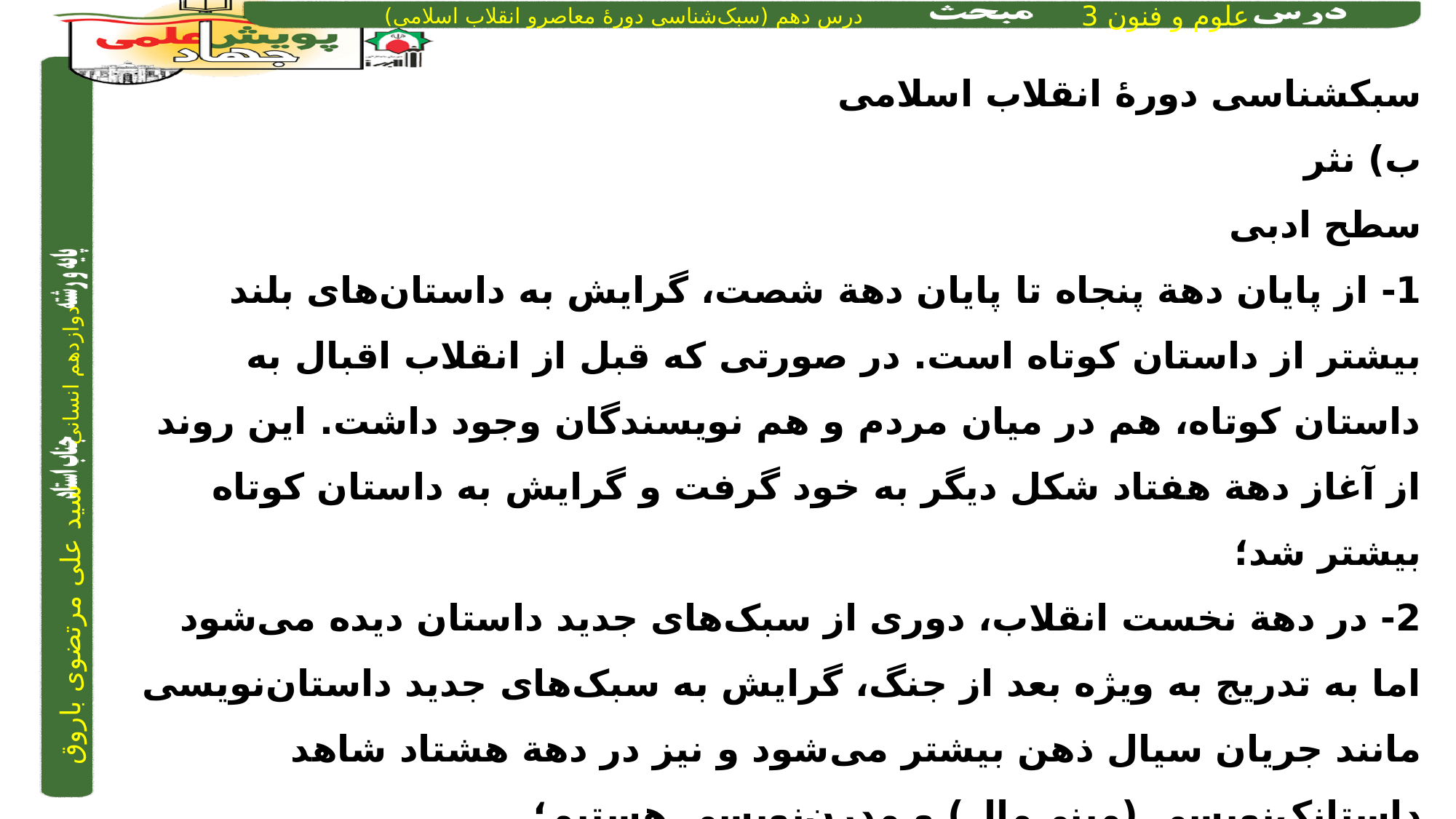

سبکشناسی دورۀ انقلاب اسلامی
ب) نثر
سطح ادبی
1- از پایان دهة پنجاه تا پایان دهة شصت، گرایش به داستان‌های بلند بیشتر از داستان کوتاه است. در صورتی که قبل از انقلاب اقبال به داستان کوتاه، هم در میان مردم و هم نویسندگان وجود داشت. این روند از آغاز دهة هفتاد شکل دیگر به خود گرفت و گرایش به داستان کوتاه بیشتر شد؛
2- در دهة نخست انقلاب، دوری از سبک‌های جدید داستان دیده می‌شود اما به تدریج به ویژه بعد از جنگ، گرایش به سبک‌های جدید داستان‌نویسی مانند جریان سیال ذهن بیشتر می‌شود و نیز در دهة هشتاد شاهد داستانک‌نویسی (مینی‌مال) و مدرن‌نویسی هستیم؛
 3- گرایش به برخی قالب‌های دیگر مانند خاطره، قطعة ادبی، سفرنامه، شرح‌حال و نوشته‌های ادبی ـ تحقیقی رایج شد.